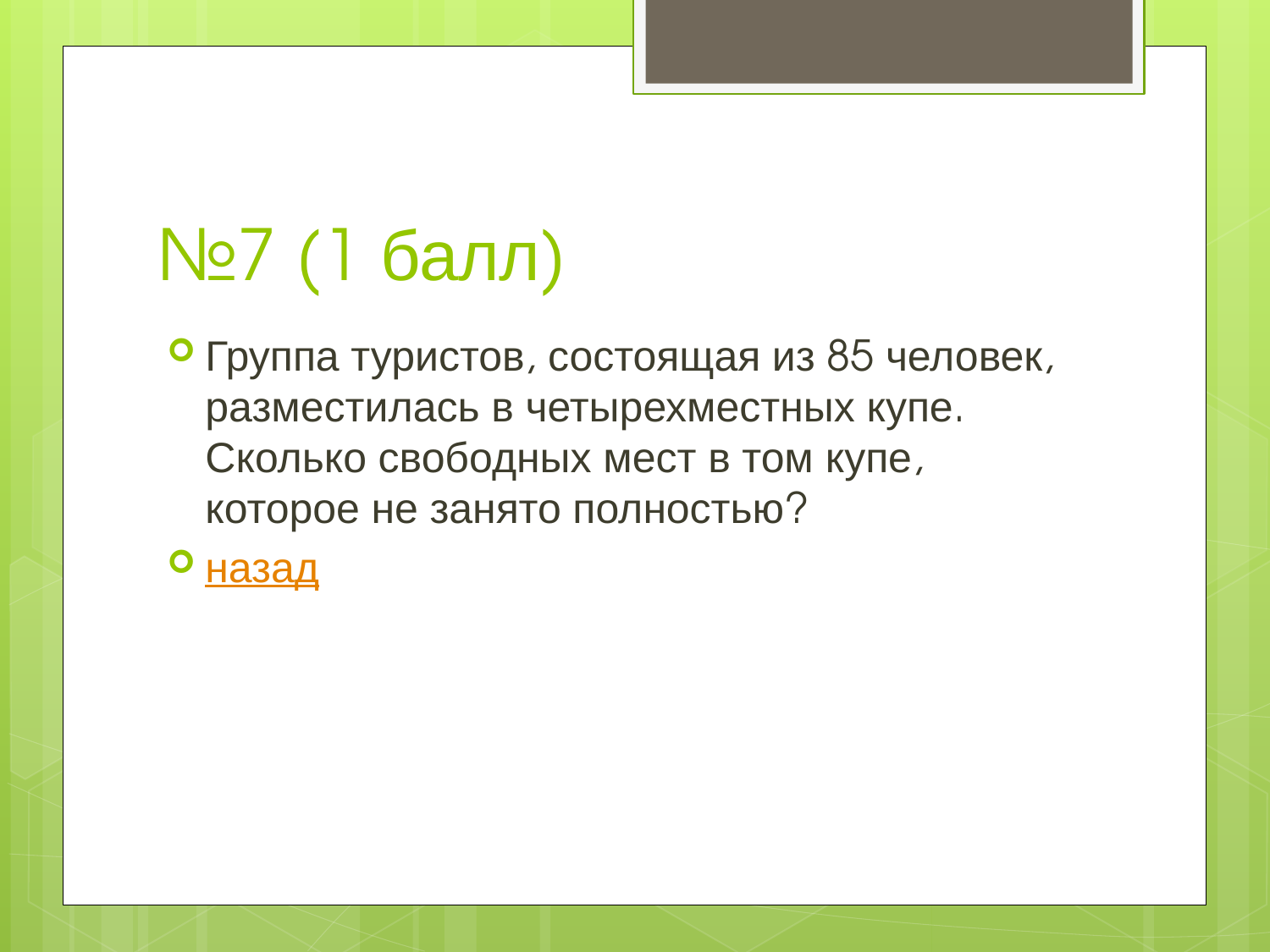

# №7 (1 балл)
Группа туристов, состоящая из 85 человек, разместилась в четырехместных купе. Сколько свободных мест в том купе, которое не занято полностью?
назад